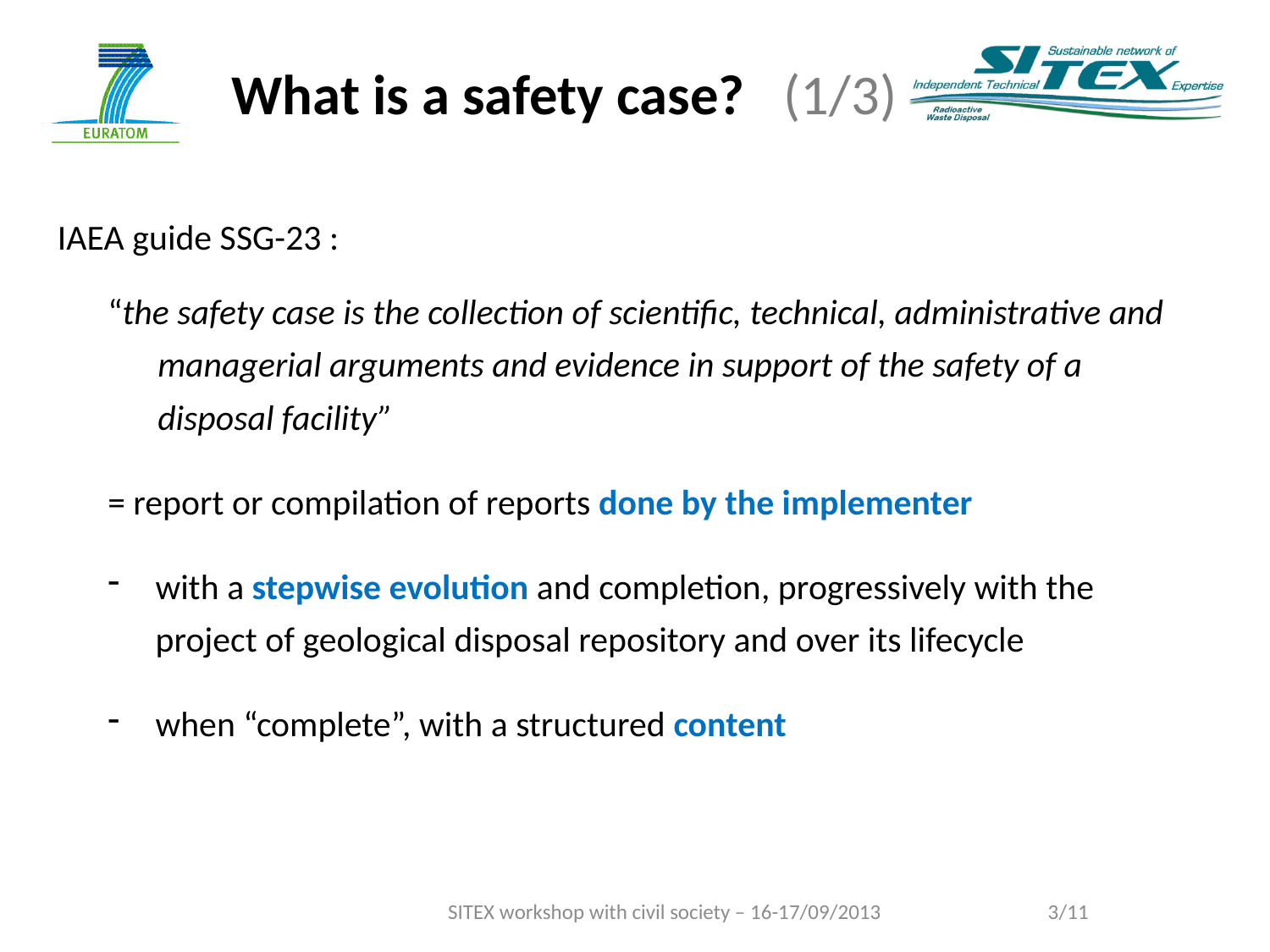

# What is a safety case?   (1/3)
IAEA guide SSG-23 :
“the safety case is the collection of scientific, technical, administrative and managerial arguments and evidence in support of the safety of a disposal facility”
= report or compilation of reports done by the implementer
with a stepwise evolution and completion, progressively with the project of geological disposal repository and over its lifecycle
when “complete”, with a structured content

SITEX workshop with civil society – 16-17/09/2013
3/11